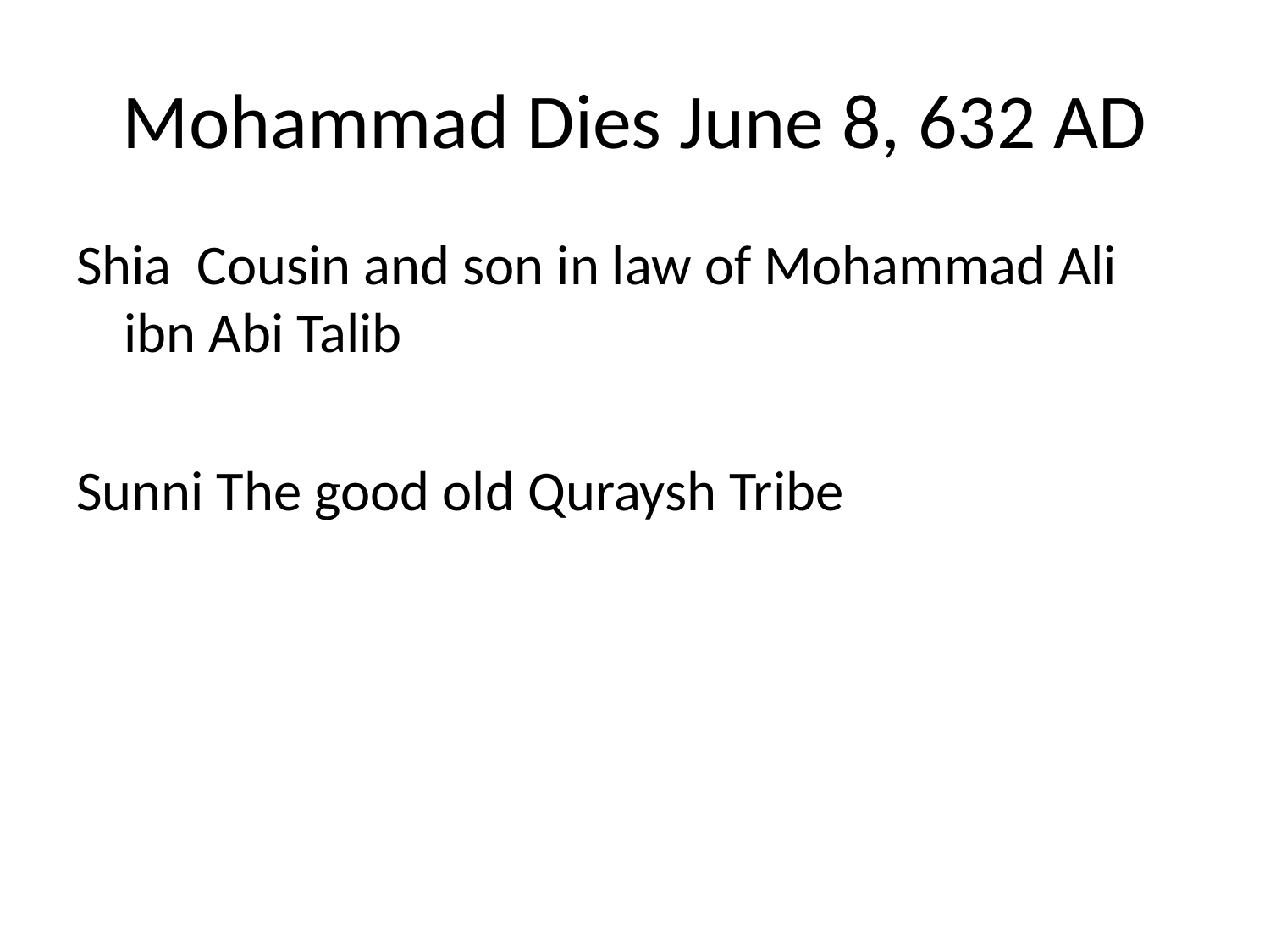

# Mohammad Dies June 8, 632 AD
Shia  Cousin and son in law of Mohammad Ali ibn Abi Talib

Sunni The good old Quraysh Tribe